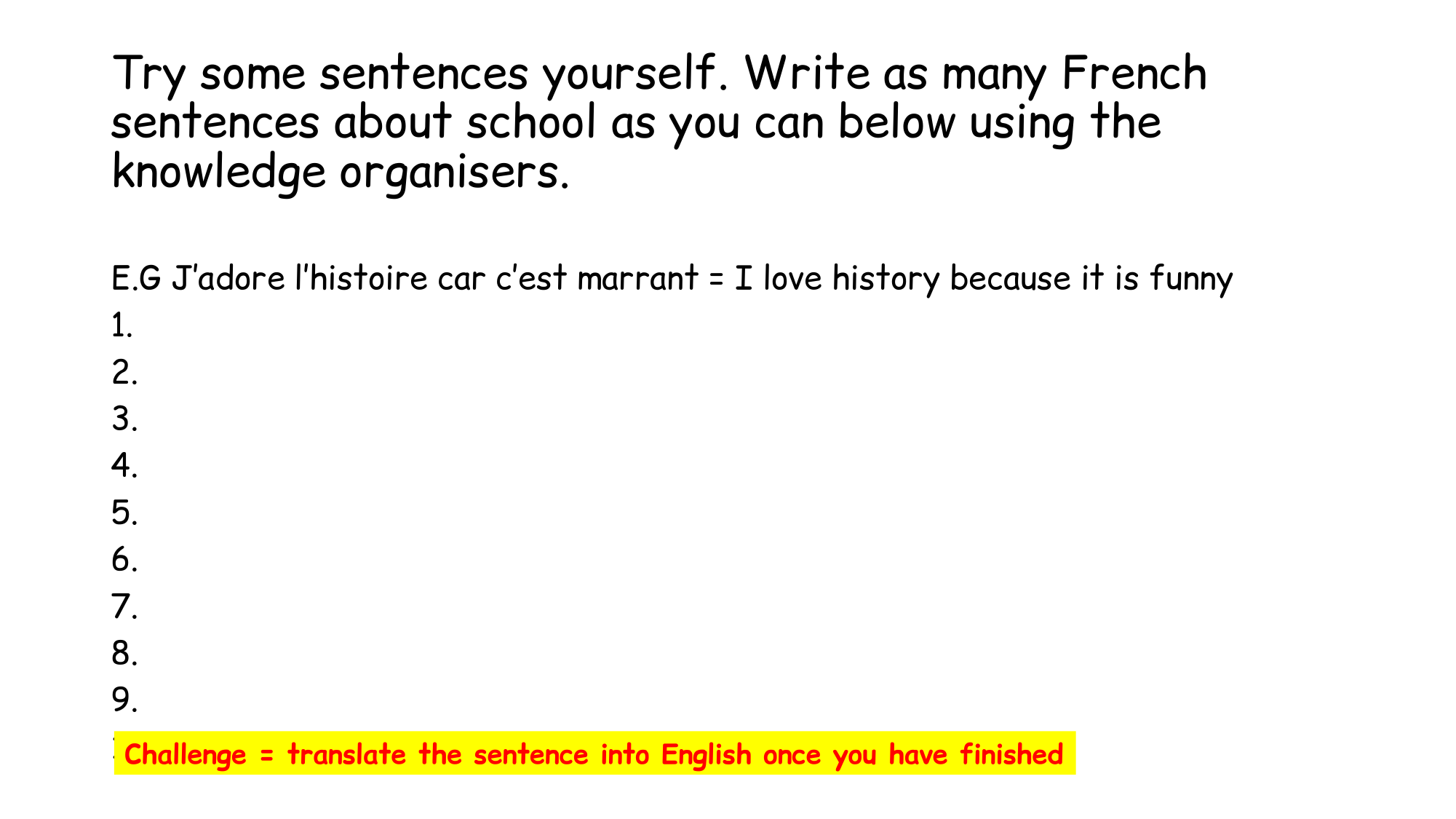

# Try some sentences yourself. Write as many French sentences about school as you can below using the knowledge organisers.
E.G J’adore l’histoire car c’est marrant = I love history because it is funny
1.
2.
3.
4.
5.
6.
7.
8.
9.
10.

Challenge = translate the sentence into English once you have finished